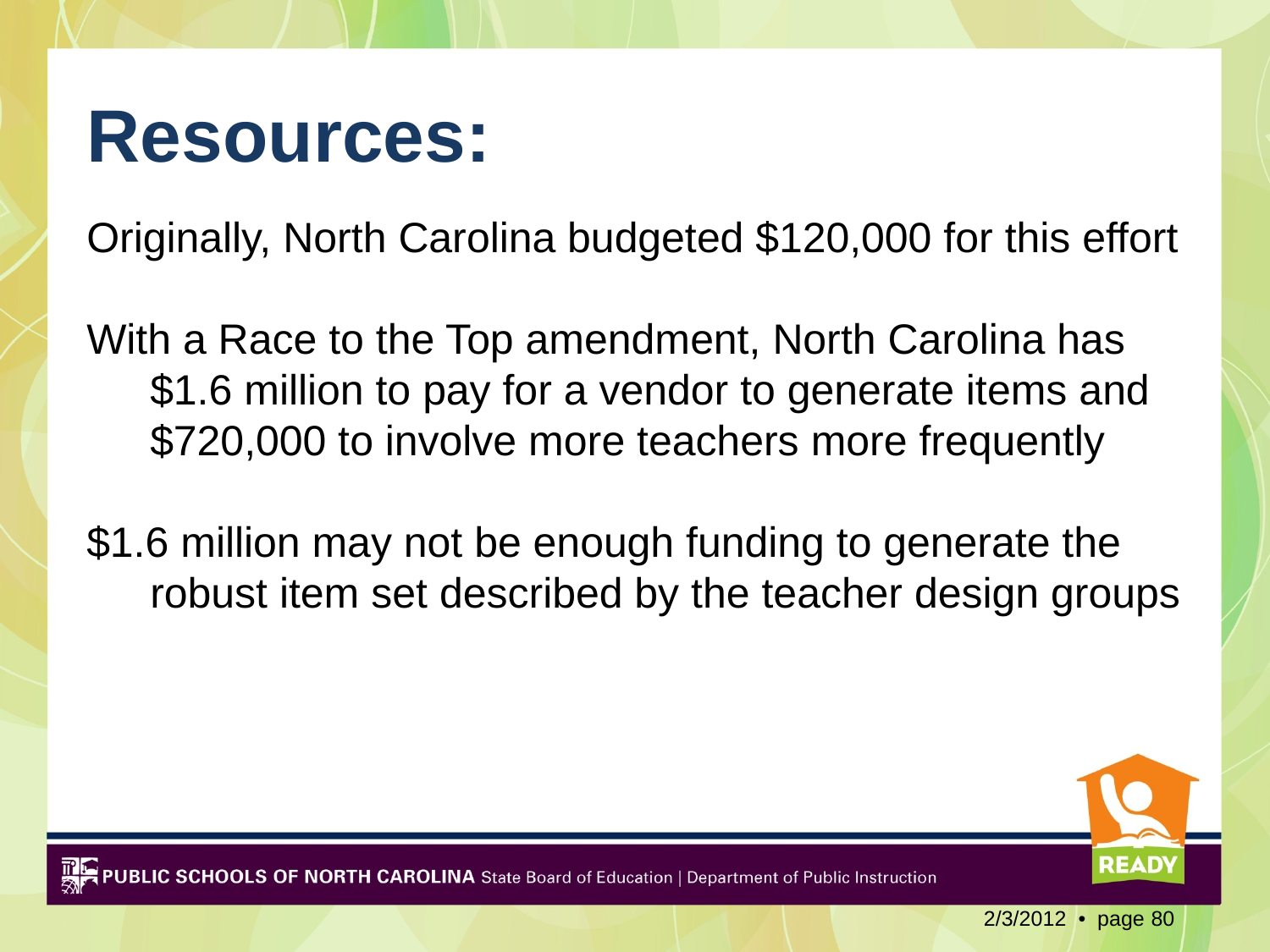

# Resources:
Originally, North Carolina budgeted $120,000 for this effort

With a Race to the Top amendment, North Carolina has $1.6 million to pay for a vendor to generate items and $720,000 to involve more teachers more frequently

$1.6 million may not be enough funding to generate the robust item set described by the teacher design groups

2/3/2012  •  page 80